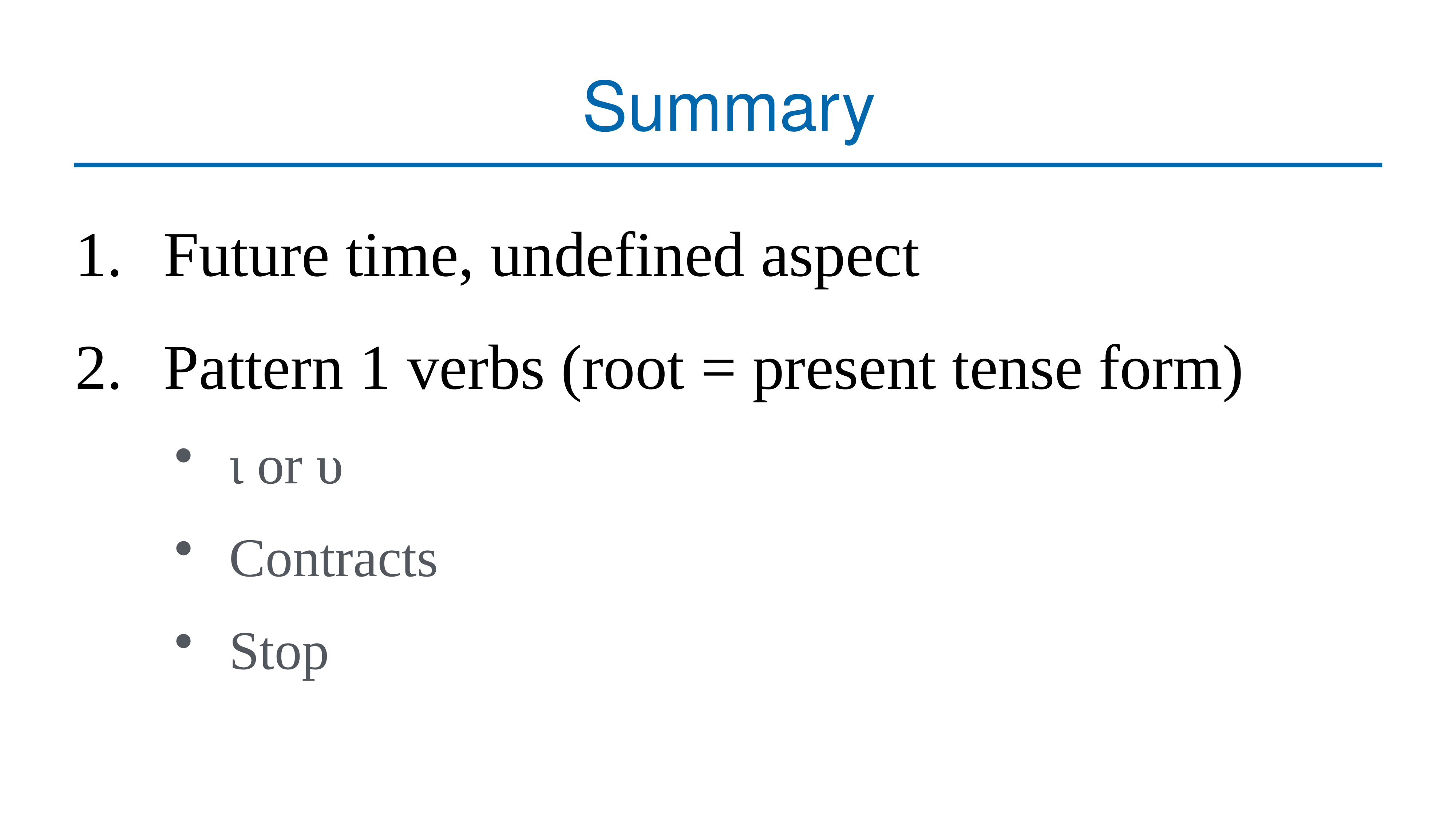

# Summary
Future time, undefined aspect
Pattern 1 verbs (root = present tense form)
ι or υ
Contracts
Stop